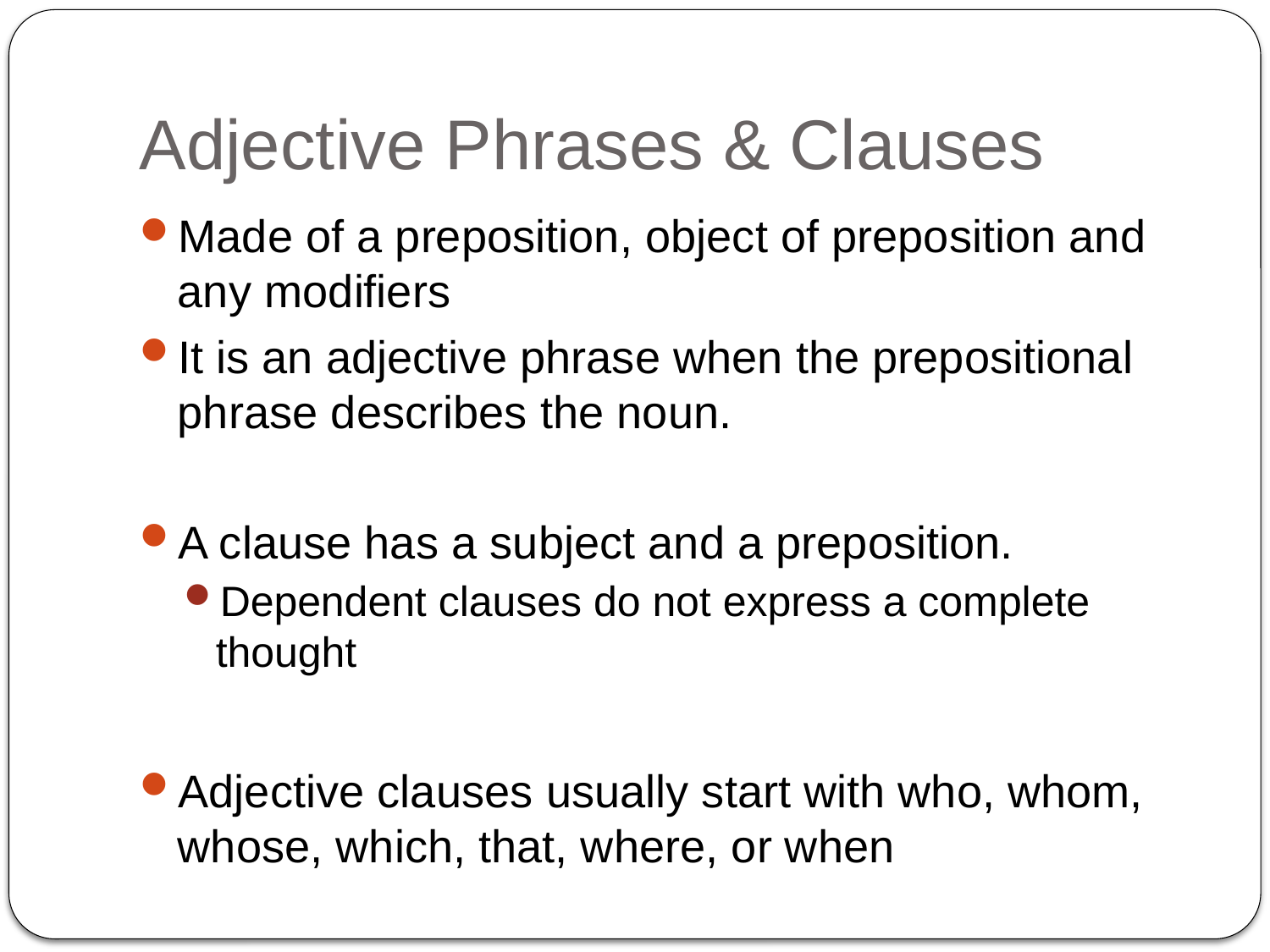

# Adjective Phrases & Clauses
Made of a preposition, object of preposition and any modifiers
It is an adjective phrase when the prepositional phrase describes the noun.

A clause has a subject and a preposition.
Dependent clauses do not express a complete thought

Adjective clauses usually start with who, whom, whose, which, that, where, or when